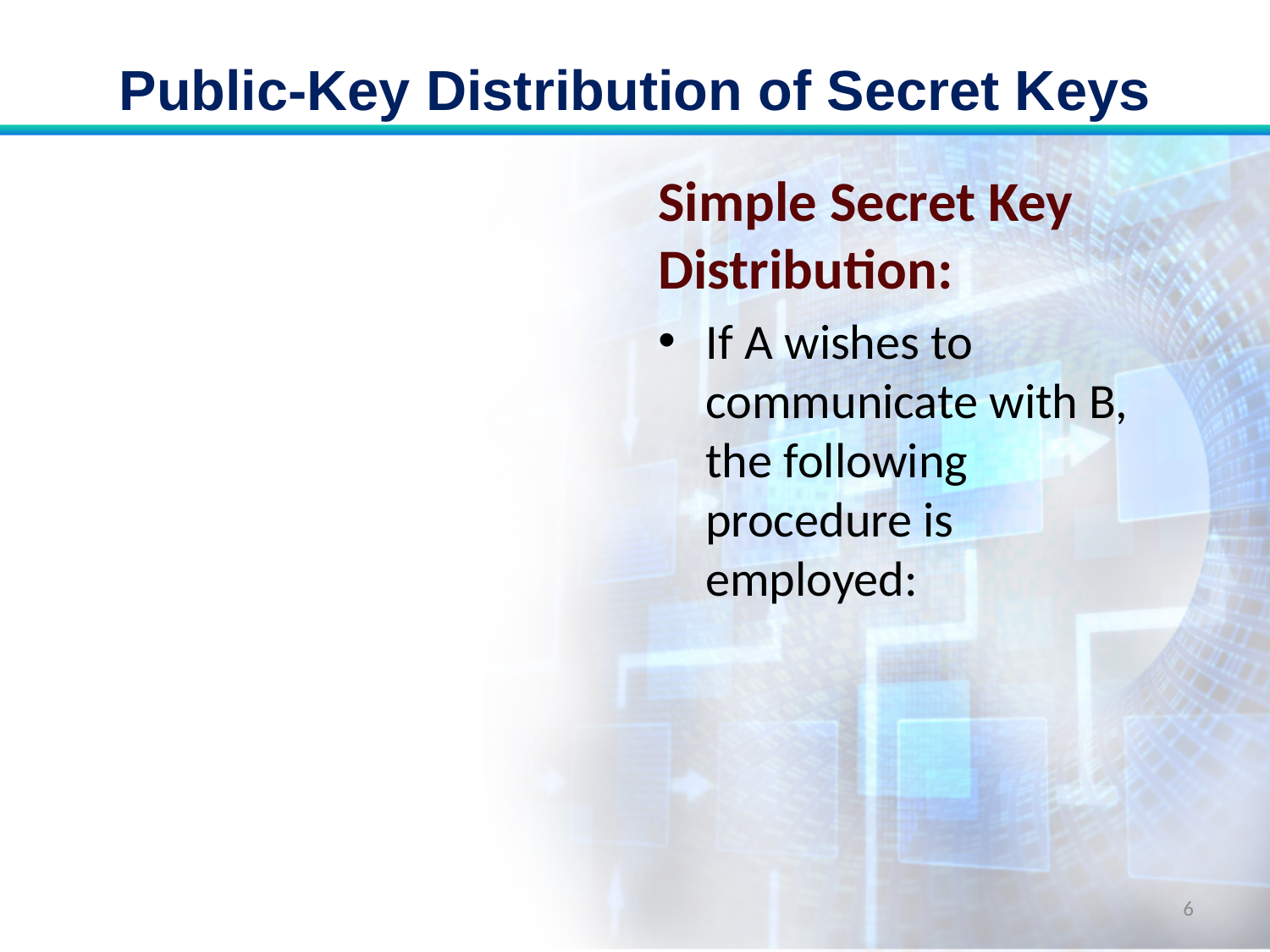

# Public-Key Distribution of Secret Keys
Simple Secret Key Distribution:
If A wishes to communicate with B, the following procedure is employed:
6